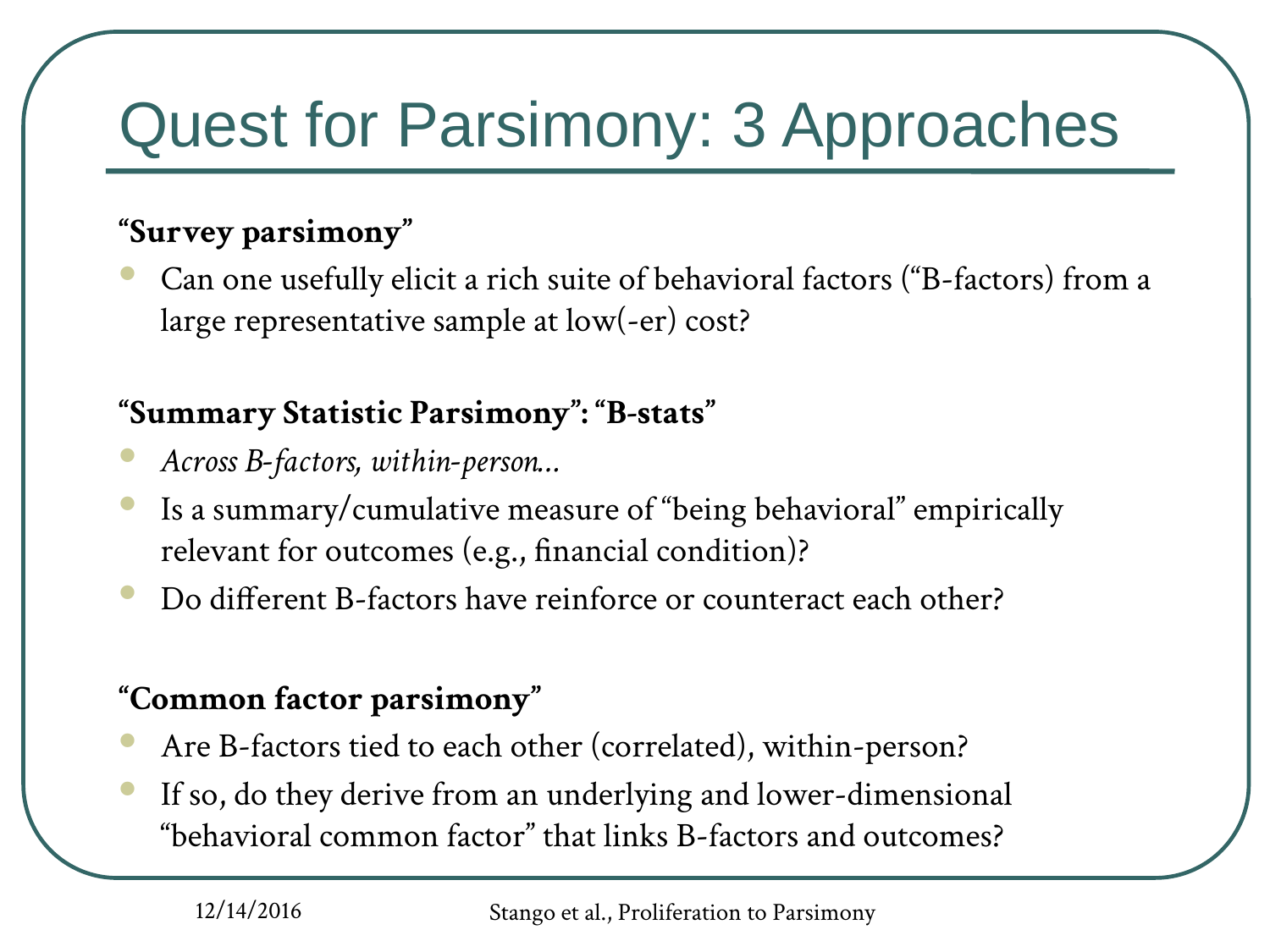

# Quest for Parsimony: 3 Approaches
“Survey parsimony”
Can one usefully elicit a rich suite of behavioral factors (“B-factors) from a large representative sample at low(-er) cost?

“Summary Statistic Parsimony”: “B-stats”
Across B-factors, within-person…
Is a summary/cumulative measure of “being behavioral” empirically relevant for outcomes (e.g., financial condition)?
Do different B-factors have reinforce or counteract each other?

“Common factor parsimony”
Are B-factors tied to each other (correlated), within-person?
If so, do they derive from an underlying and lower-dimensional “behavioral common factor” that links B-factors and outcomes?

12/14/2016
Stango et al., Proliferation to Parsimony